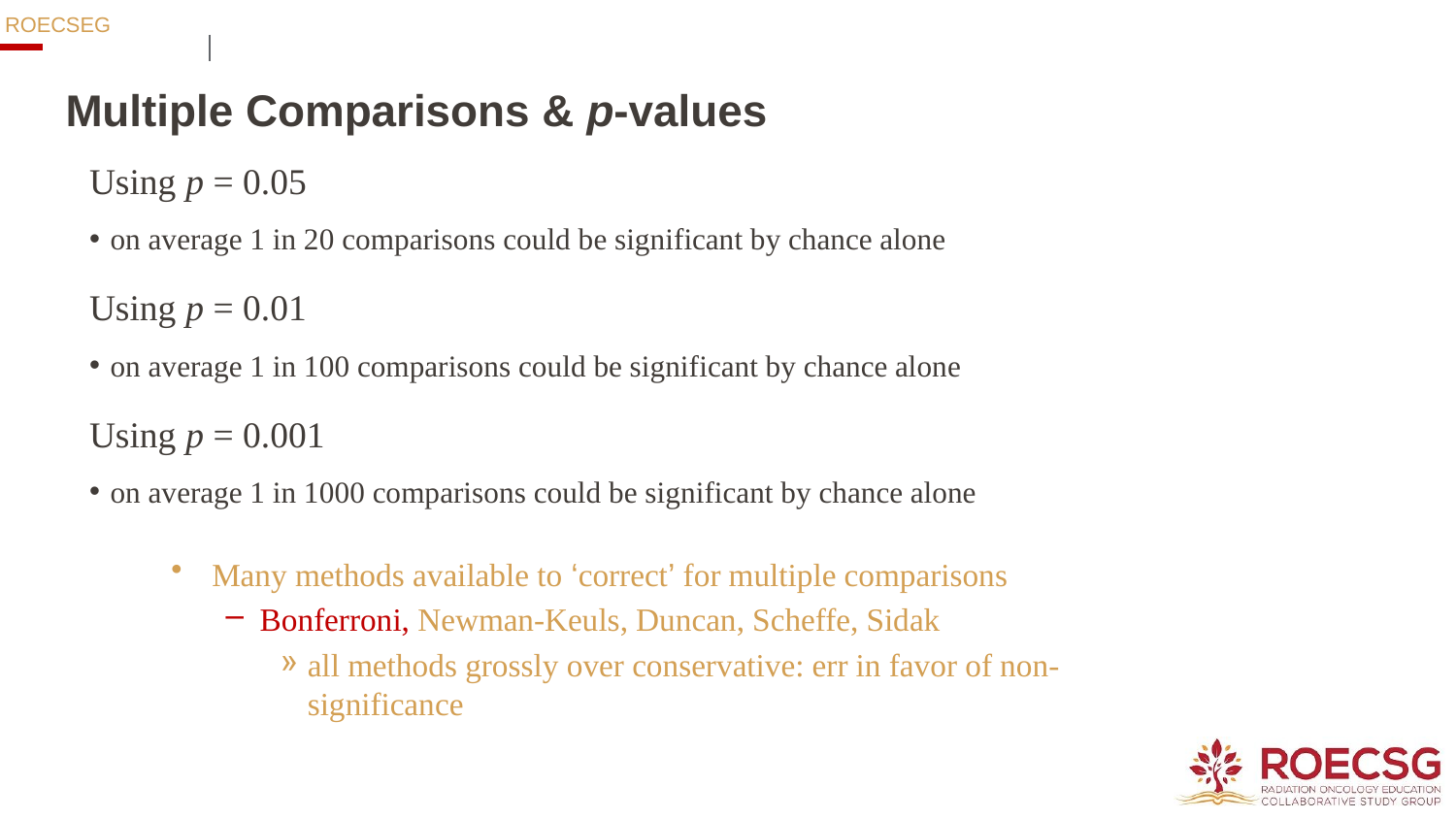

# Multiple Comparisons & p-values
Using p = 0.05
on average 1 in 20 comparisons could be significant by chance alone
Using p = 0.01
on average 1 in 100 comparisons could be significant by chance alone
Using p = 0.001
on average 1 in 1000 comparisons could be significant by chance alone
Many methods available to ‘correct’ for multiple comparisons
Bonferroni, Newman-Keuls, Duncan, Scheffe, Sidak
all methods grossly over conservative: err in favor of non-significance